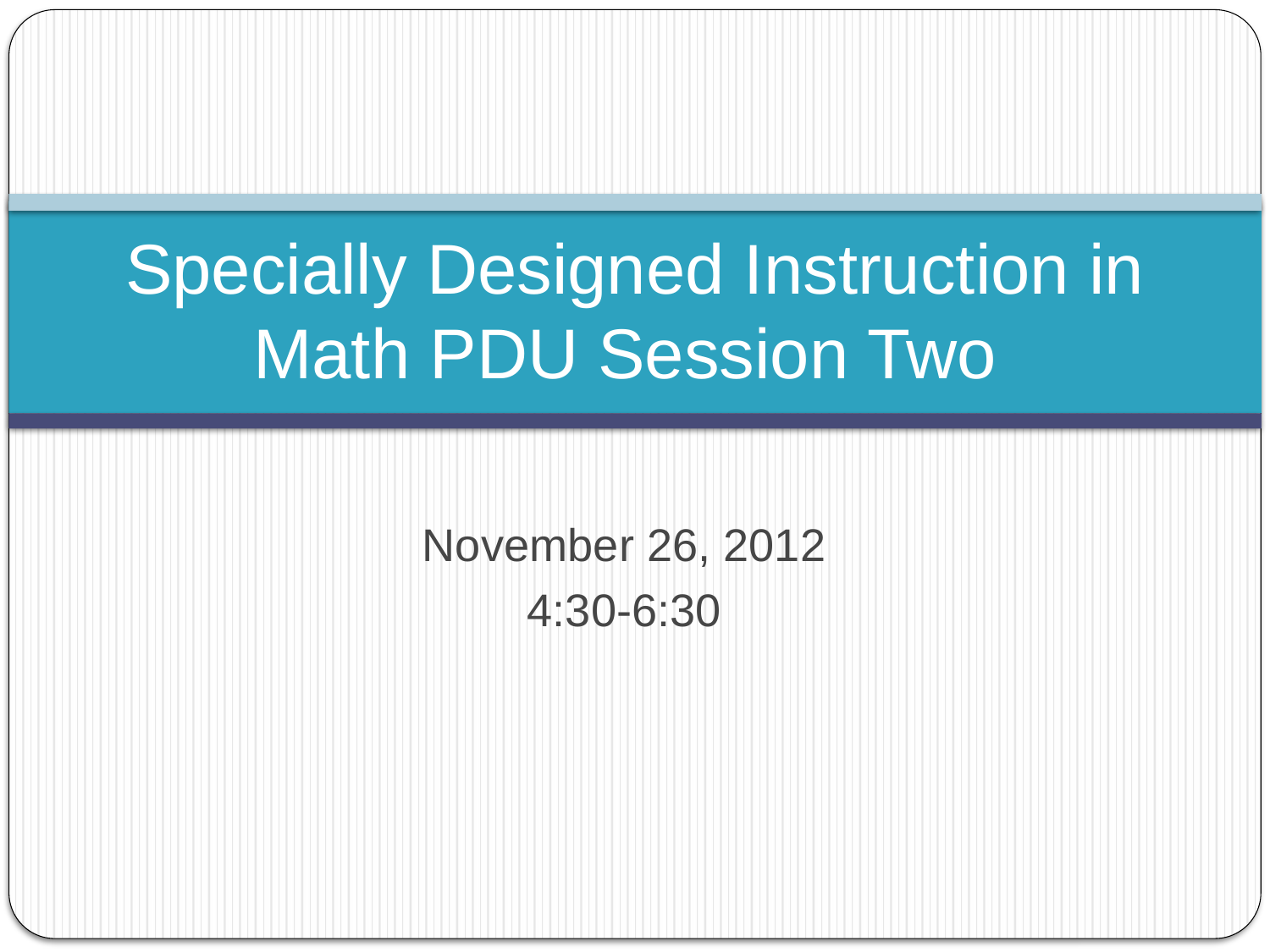

# Specially Designed Instruction in Math PDU Session Two

November 26, 2012
4:30-6:30